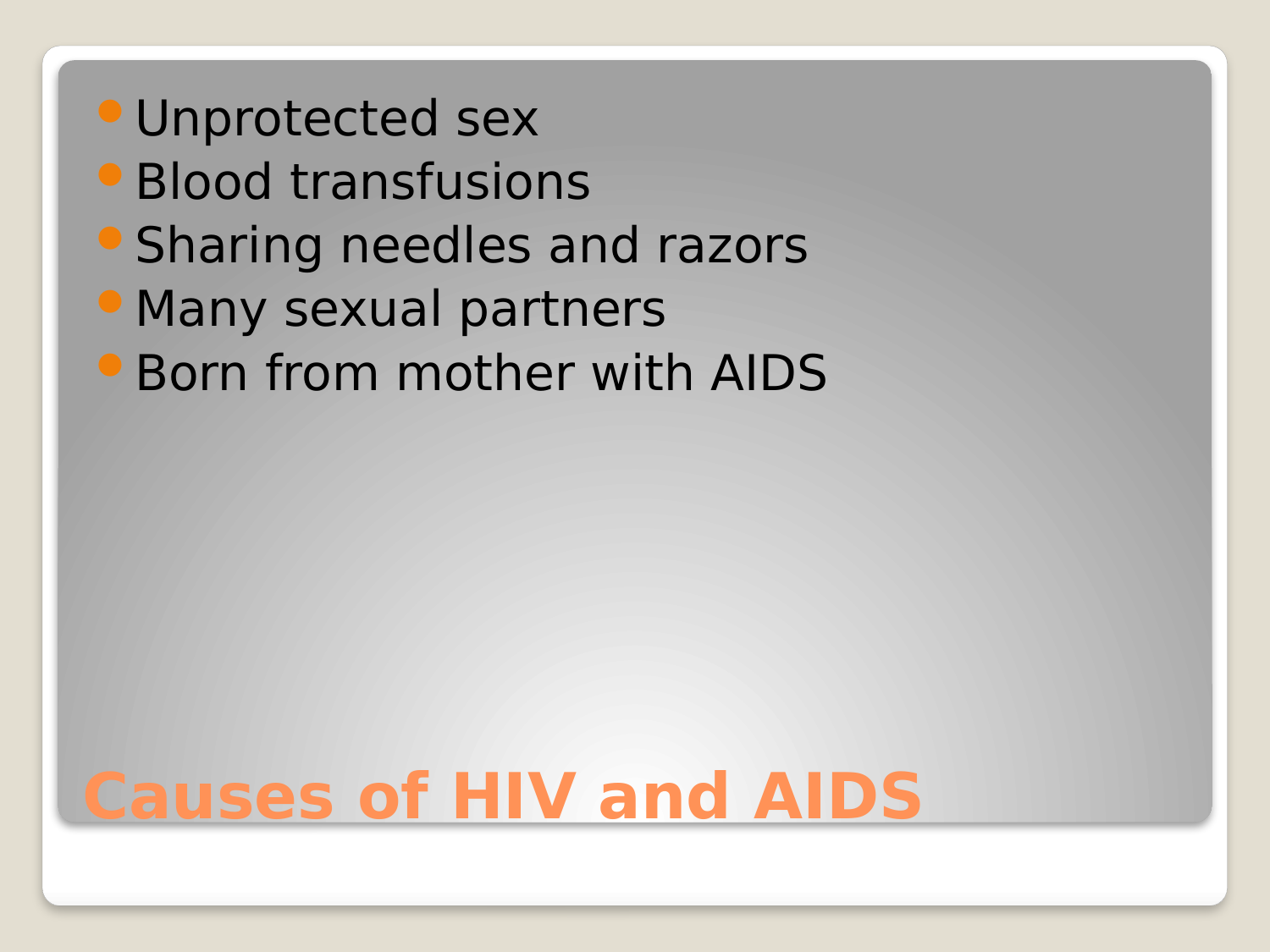

Unprotected sex
Blood transfusions
Sharing needles and razors
Many sexual partners
Born from mother with AIDS
# Causes of HIV and AIDS